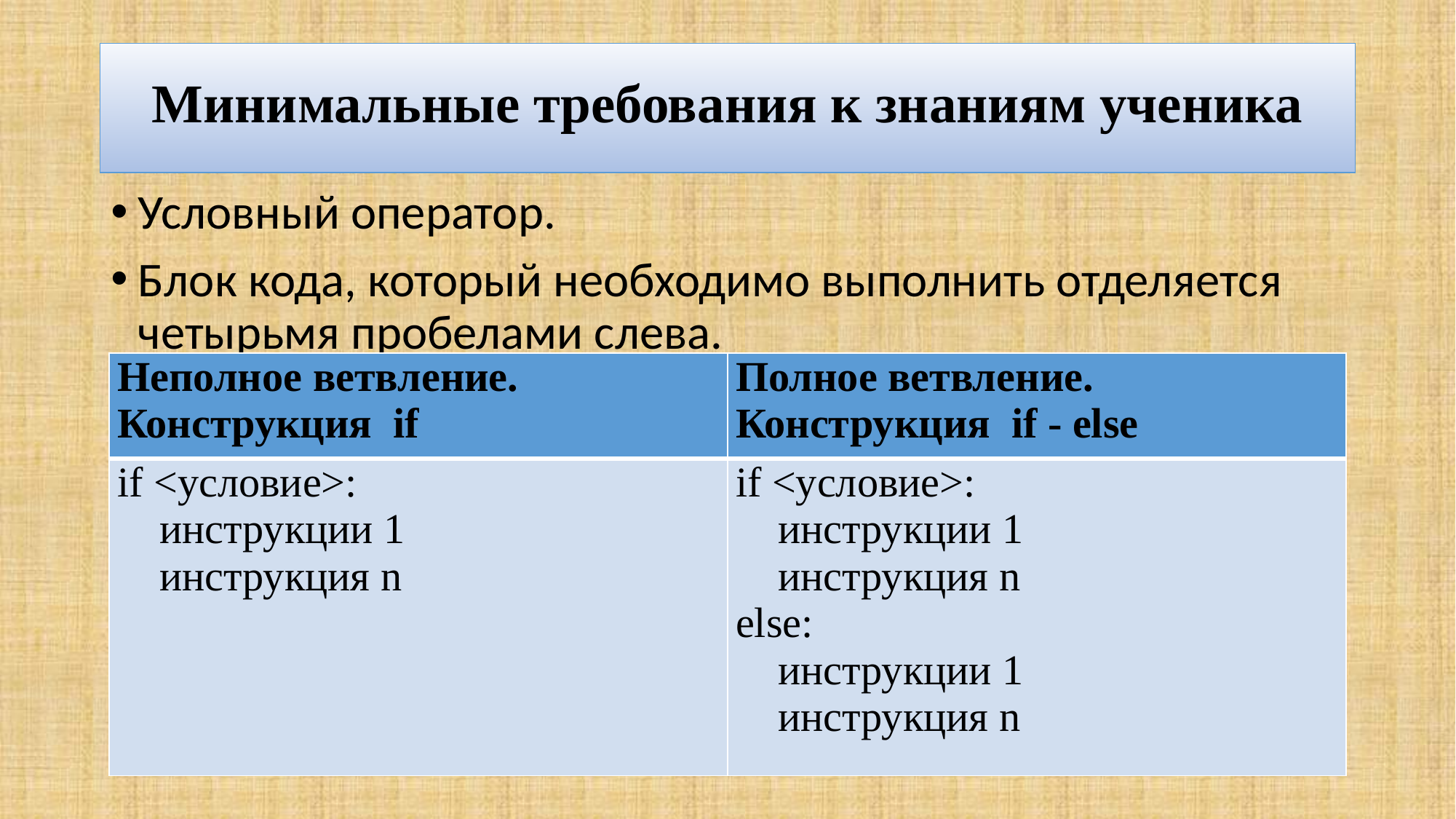

# Минимальные требования к знаниям ученика

Условный оператор.
Блок кода, который необходимо выполнить отделяется четырьмя пробелами слева.

| Неполное ветвление. Конструкция if | Полное ветвление. Конструкция if - else |
| --- | --- |
| if <условие>: инструкции 1 инструкция n | if <условие>: инструкции 1 инструкция n else: инструкции 1 инструкция n |